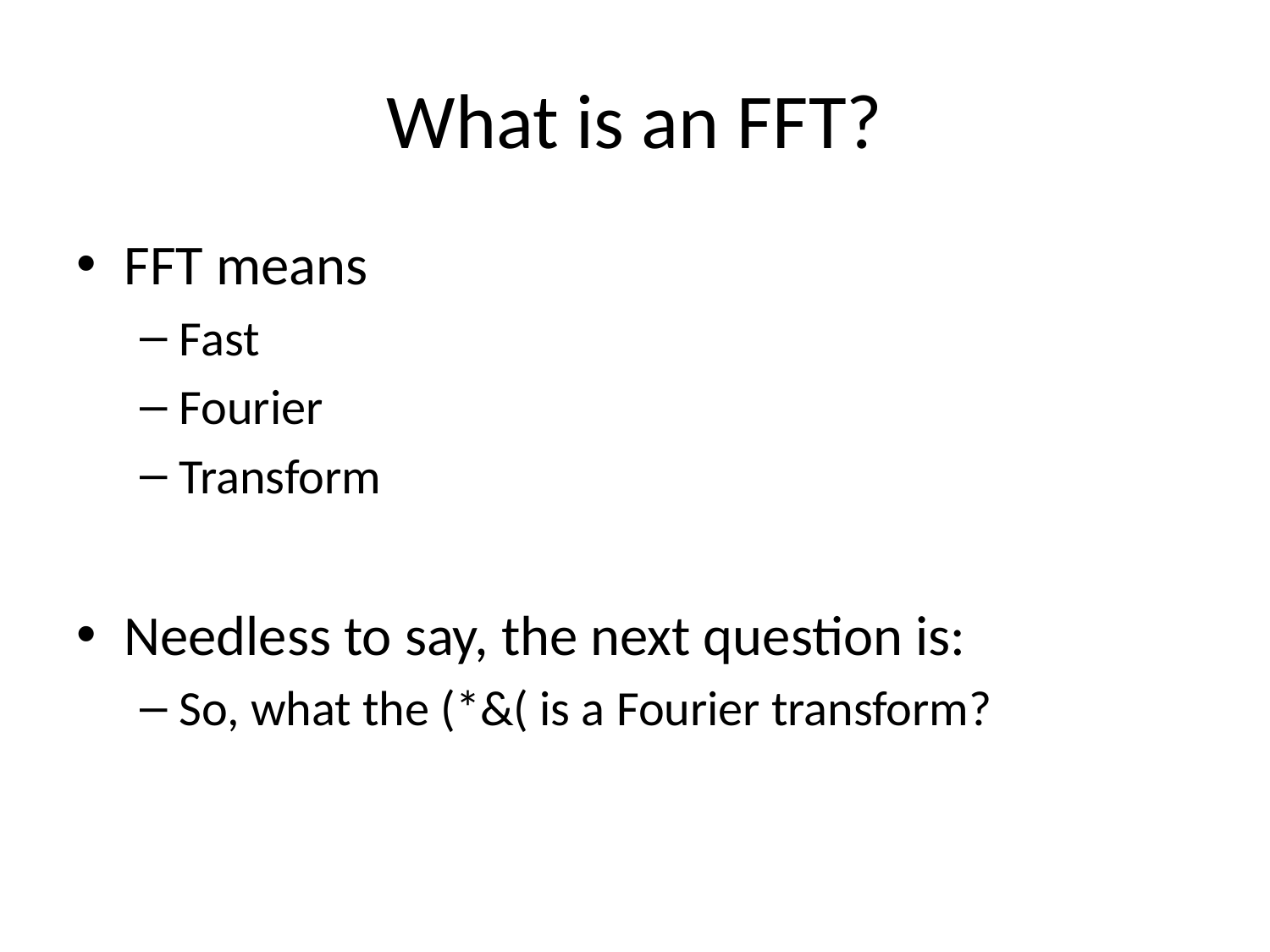

# What is an FFT?
FFT means
Fast
Fourier
Transform

Needless to say, the next question is:
So, what the (*&( is a Fourier transform?